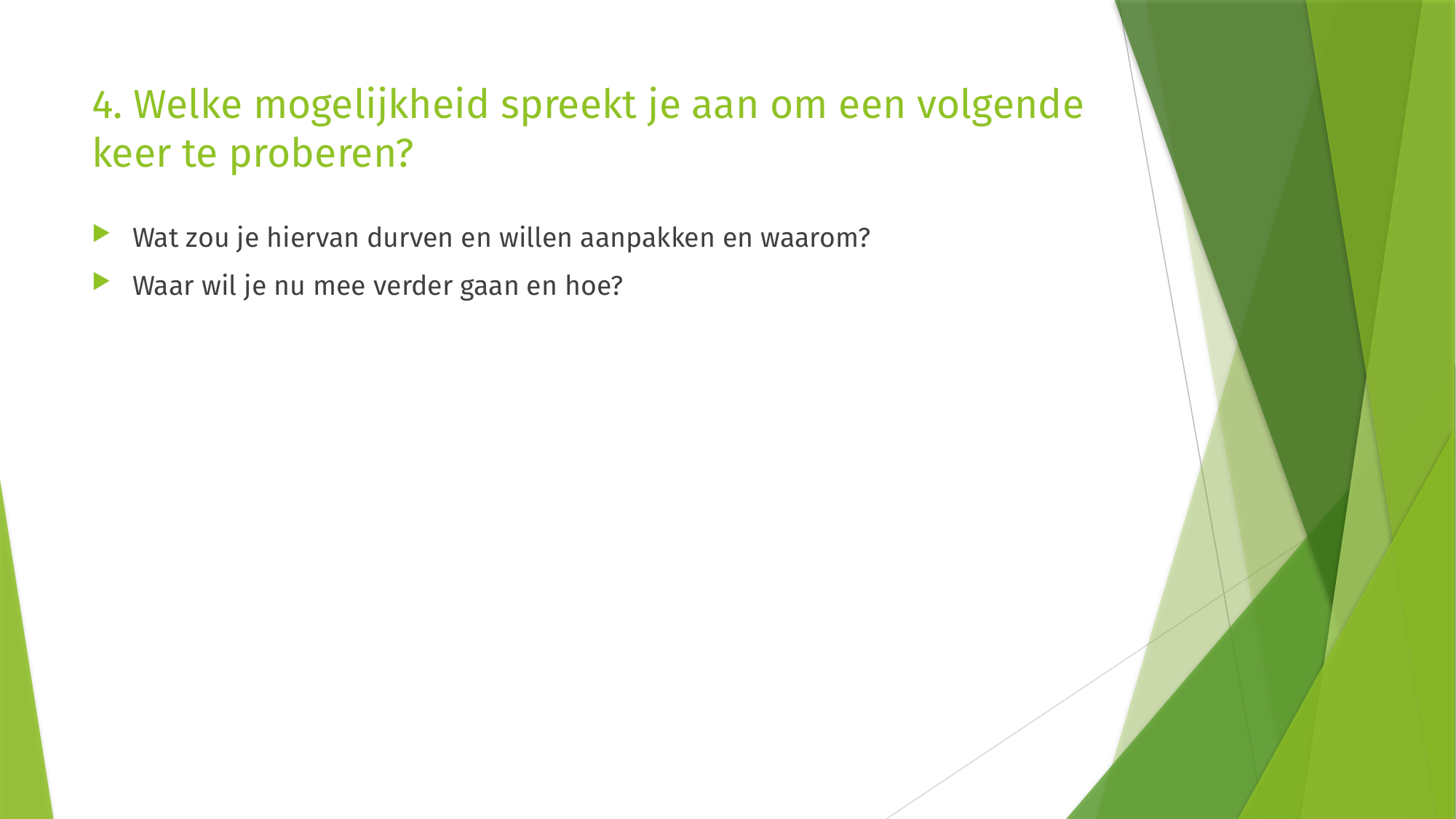

# 4. Welke mogelijkheid spreekt je aan om een volgende keer te proberen?
Wat zou je hiervan durven en willen aanpakken en waarom?
Waar wil je nu mee verder gaan en hoe?